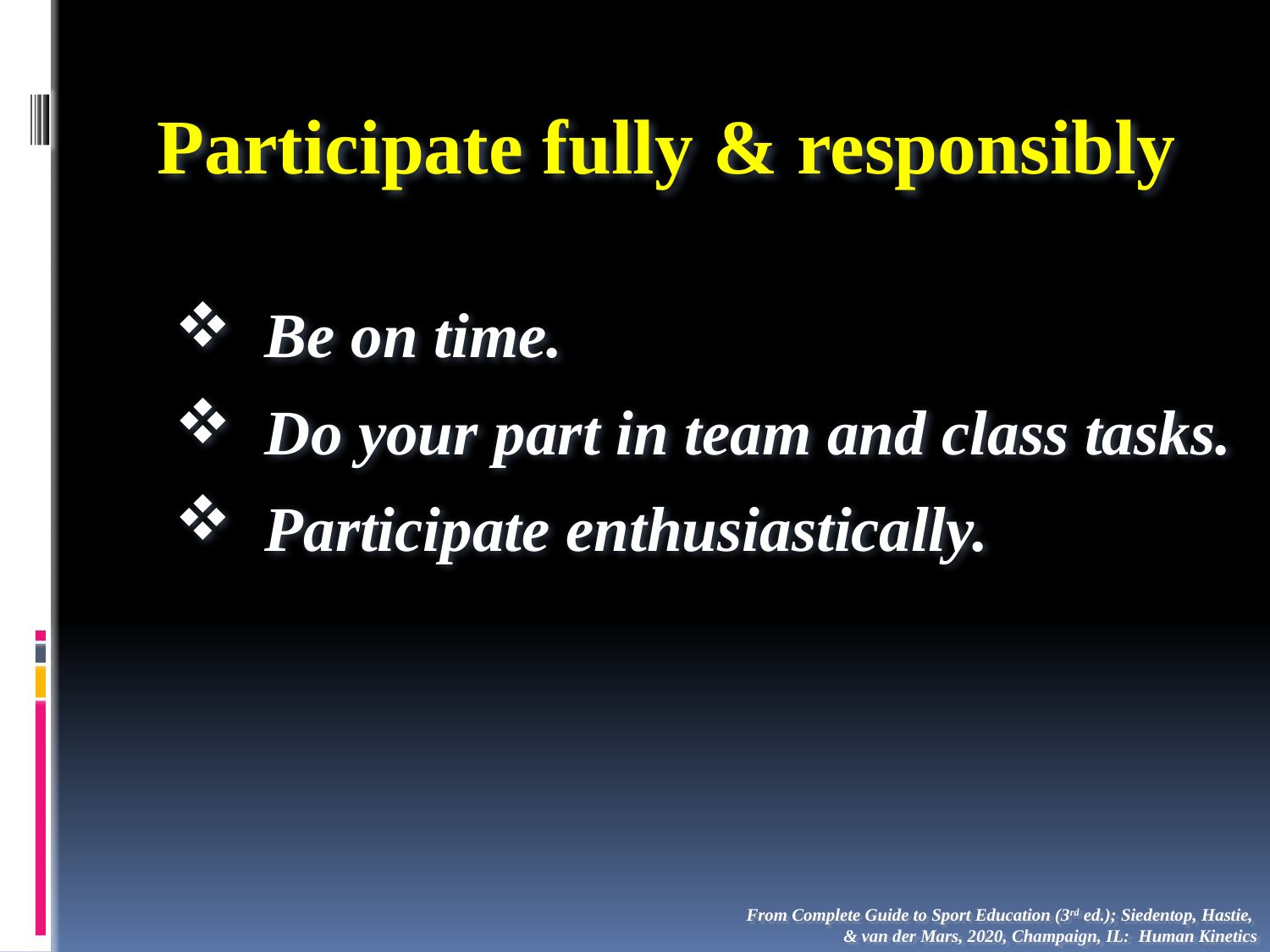

Participate fully & responsibly
  Be on time.
  Do your part in team and class tasks.
  Participate enthusiastically.
From Complete Guide to Sport Education (3rd ed.); Siedentop, Hastie,
& van der Mars, 2020, Champaign, IL:  Human Kinetics